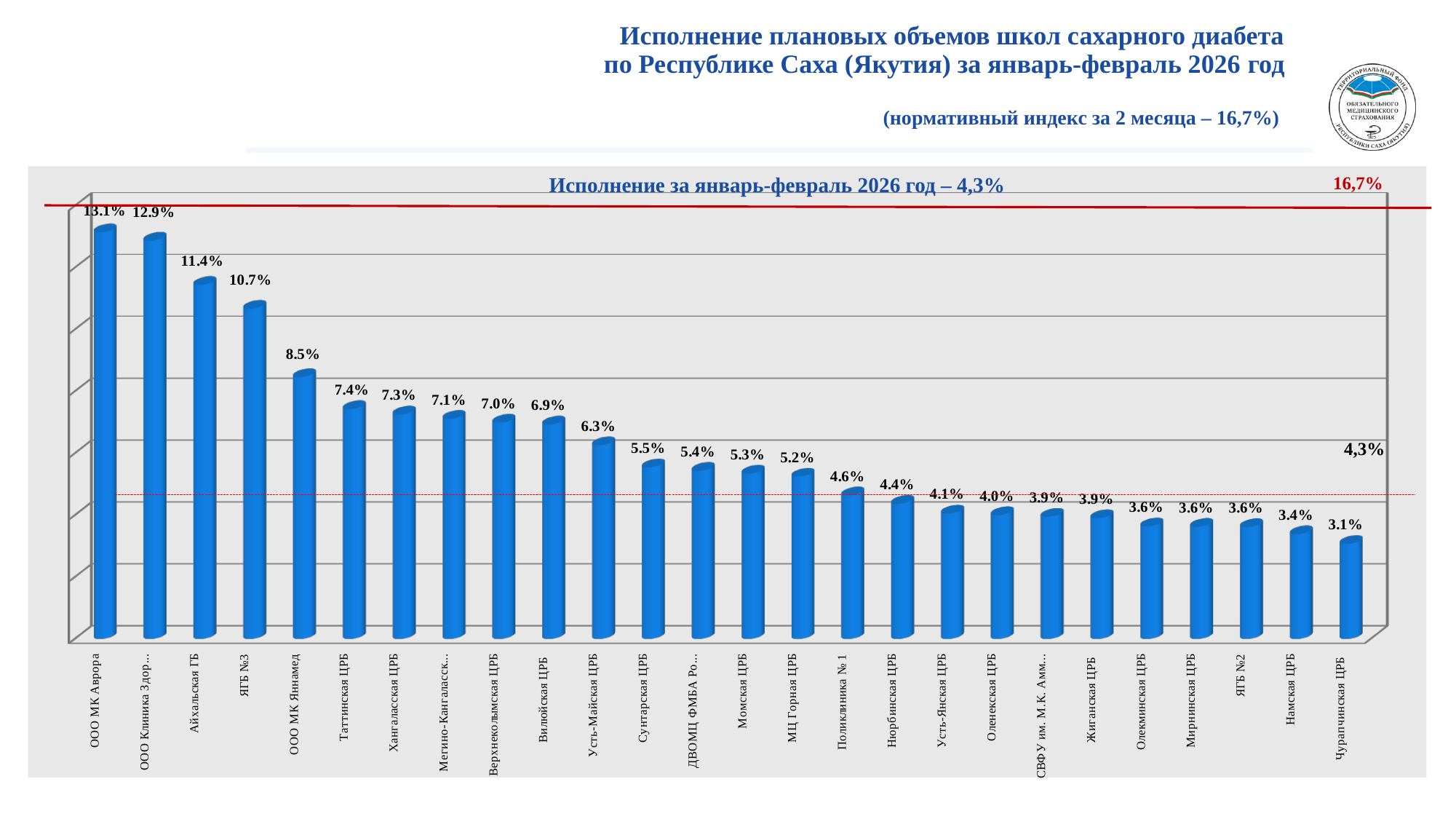

# Исполнение плановых объемов школ сахарного диабета по Республике Саха (Якутия) за январь-февраль 2026 год (нормативный индекс за 2 месяца – 16,7%)

[unsupported chart]

Исполнение за январь-февраль 2026 год – 4,3%
16,7%
4,3%